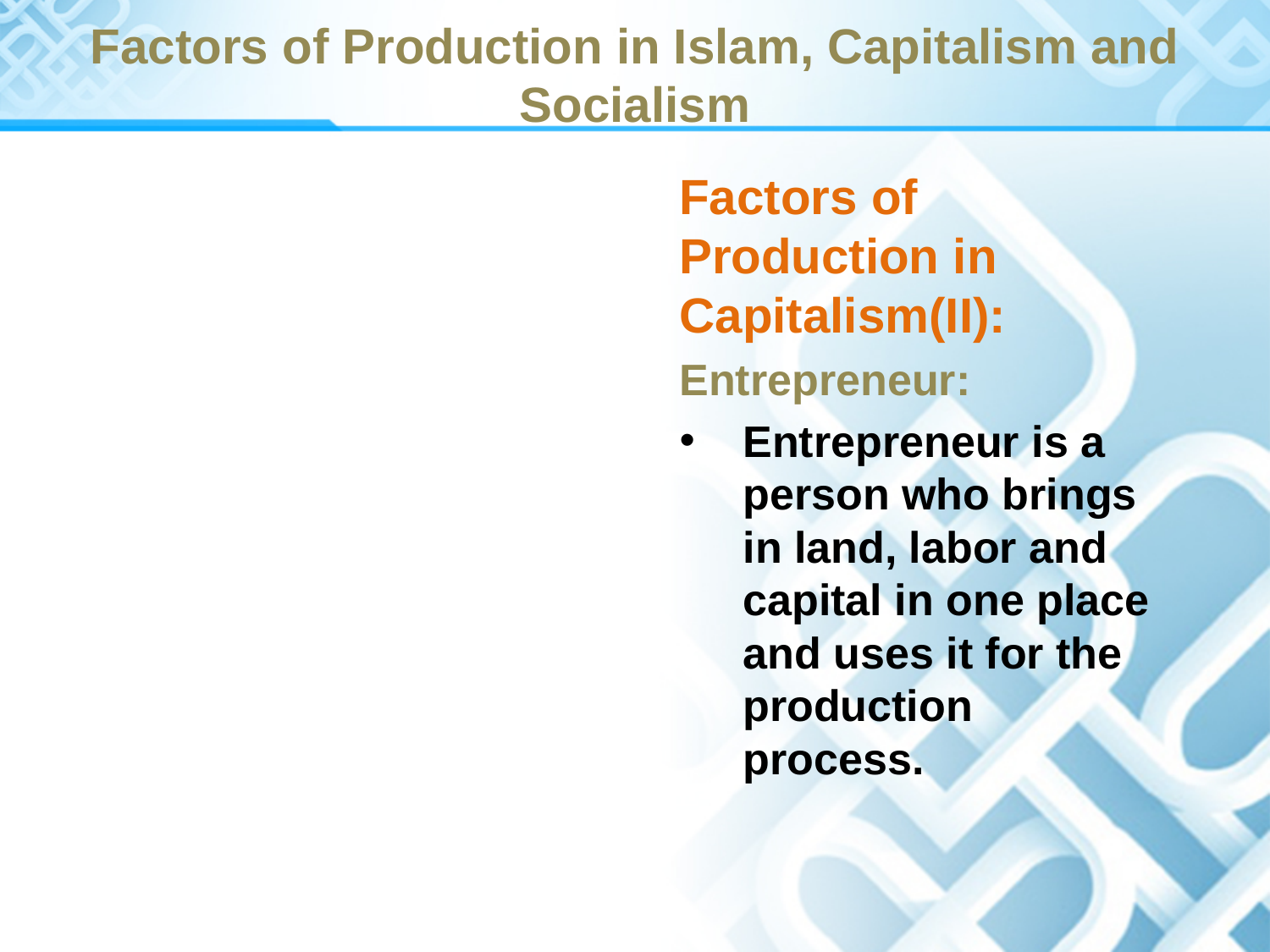

Factors of Production in Islam, Capitalism and Socialism
Factors of Production in Capitalism(II):
Entrepreneur:
Entrepreneur is a person who brings in land, labor and capital in one place and uses it for the production process.